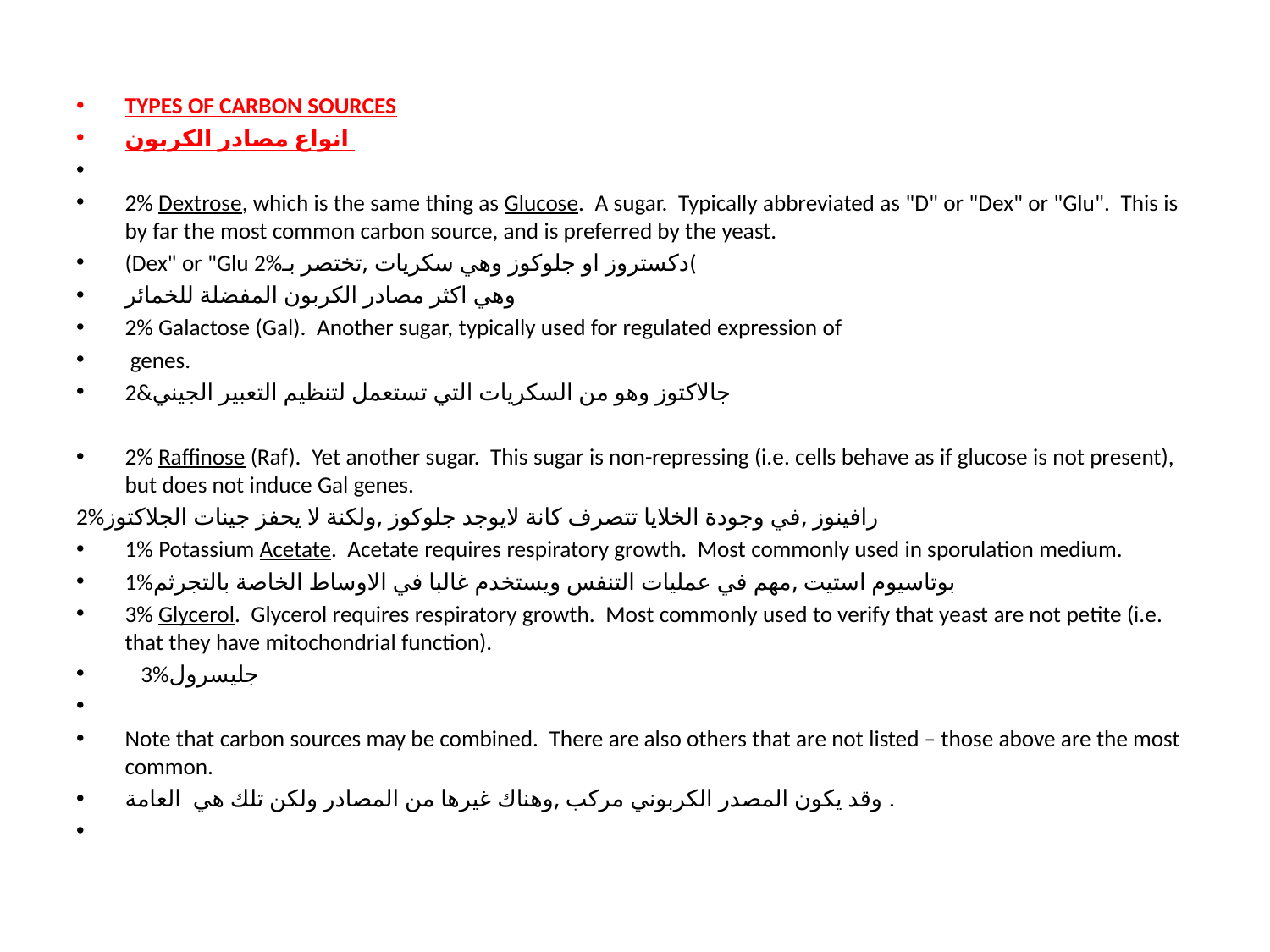

TYPES OF CARBON SOURCES
انواع مصادر الكربون

2% Dextrose, which is the same thing as Glucose.  A sugar.  Typically abbreviated as "D" or "Dex" or "Glu".  This is by far the most common carbon source, and is preferred by the yeast.
(Dex" or "Glu 2%دكستروز او جلوكوز وهي سكريات ,تختصر بـ(
وهي اكثر مصادر الكربون المفضلة للخمائر
2% Galactose (Gal).  Another sugar, typically used for regulated expression of
 genes.
2&جالاكتوز وهو من السكريات التي تستعمل لتنظيم التعبير الجيني

2% Raffinose (Raf).  Yet another sugar.  This sugar is non-repressing (i.e. cells behave as if glucose is not present), but does not induce Gal genes.
2%رافينوز ,في وجودة الخلايا تتصرف كانة لايوجد جلوكوز ,ولكنة لا يحفز جينات الجلاكتوز
1% Potassium Acetate.  Acetate requires respiratory growth.  Most commonly used in sporulation medium.
1%بوتاسيوم استيت ,مهم في عمليات التنفس ويستخدم غالبا في الاوساط الخاصة بالتجرثم
3% Glycerol.  Glycerol requires respiratory growth.  Most commonly used to verify that yeast are not petite (i.e. that they have mitochondrial function).
   3%جليسرول

Note that carbon sources may be combined.  There are also others that are not listed – those above are the most common.
وقد يكون المصدر الكربوني مركب ,وهناك غيرها من المصادر ولكن تلك هي  العامة .